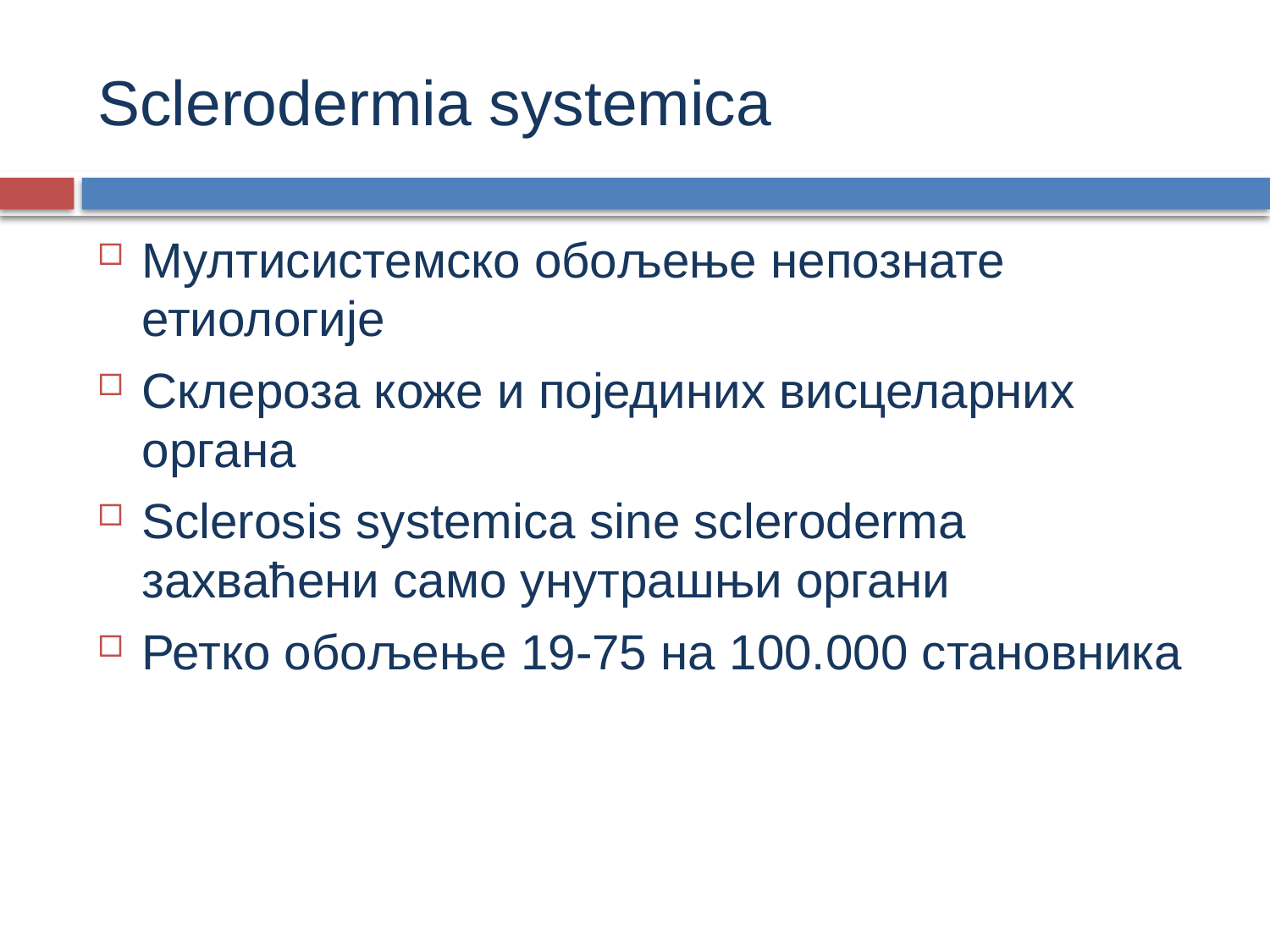

# Sclerodermia systemica
Мултисистемско обољење непознате етиологије
Склероза коже и појединих висцеларних органа
Sclerosis systemica sine scleroderma захваћени само унутрашњи органи
Ретко обољење 19-75 на 100.000 становника